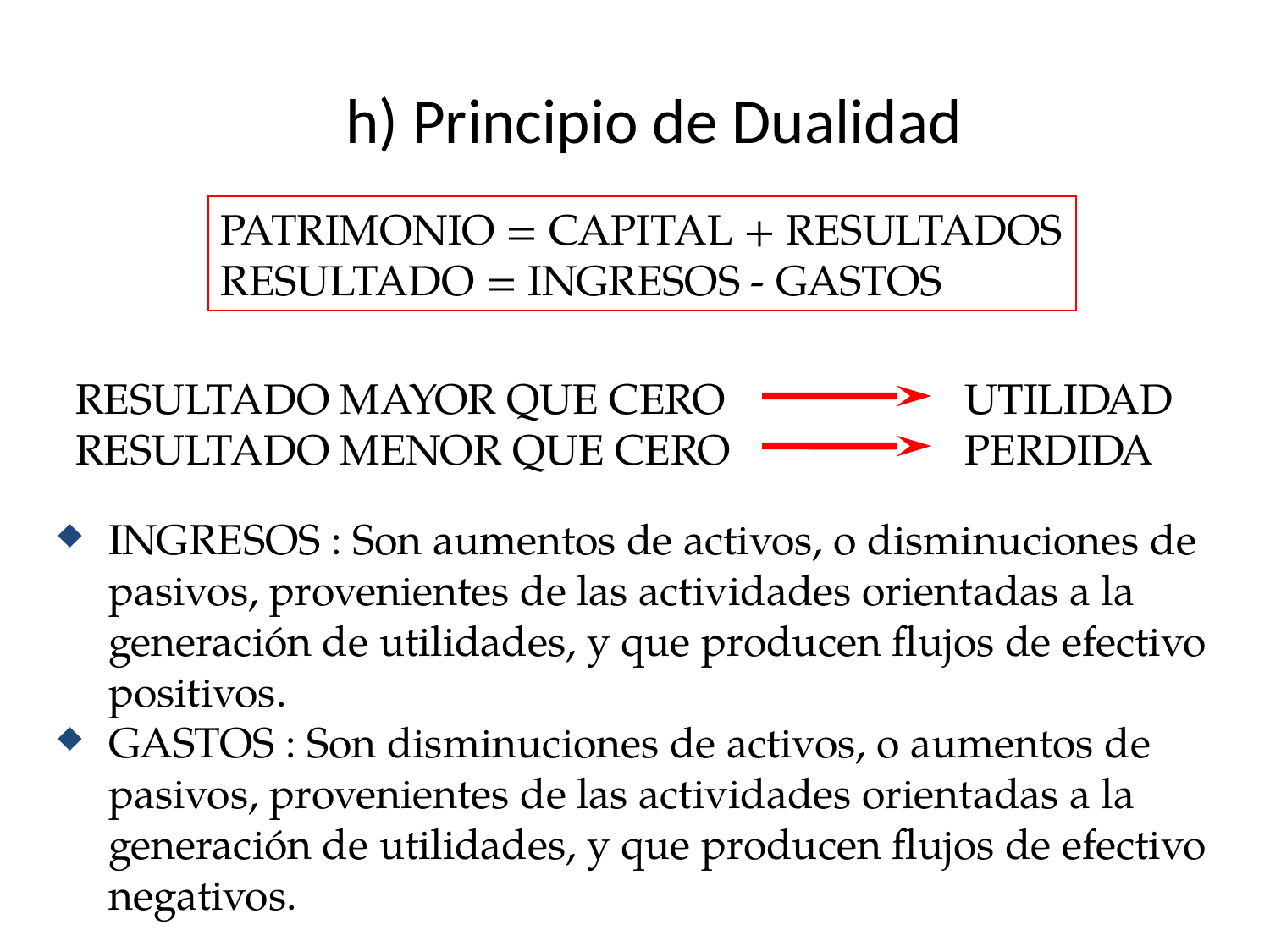

# h) Principio de Dualidad
PATRIMONIO = CAPITAL + RESULTADOS
RESULTADO = INGRESOS - GASTOS
RESULTADO MAYOR QUE CERO		UTILIDAD
RESULTADO MENOR QUE CERO		PERDIDA

INGRESOS : Son aumentos de activos, o disminuciones de pasivos, provenientes de las actividades orientadas a la generación de utilidades, y que producen flujos de efectivo positivos.
GASTOS : Son disminuciones de activos, o aumentos de pasivos, provenientes de las actividades orientadas a la generación de utilidades, y que producen flujos de efectivo negativos.